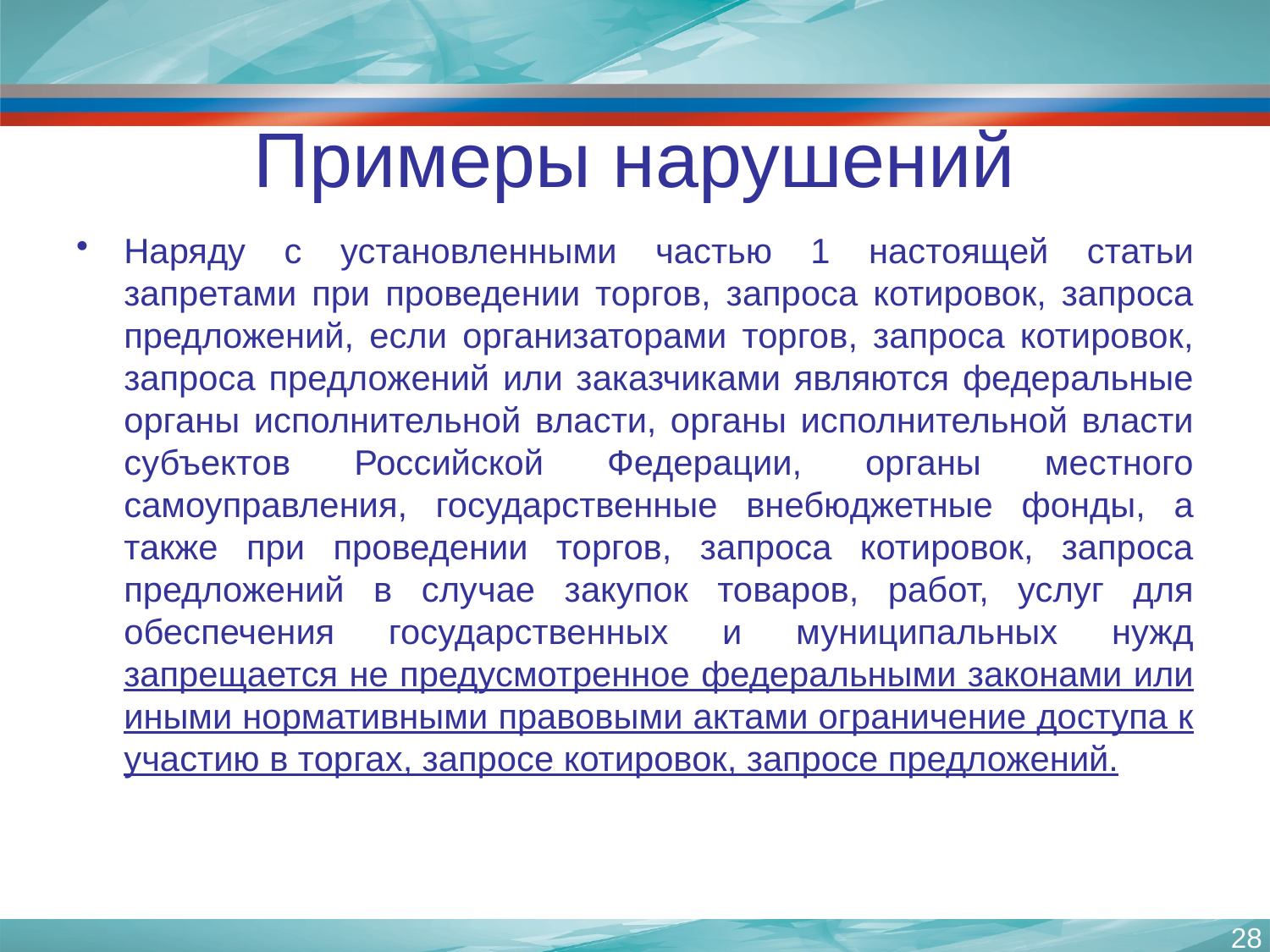

# Примеры нарушений
Наряду с установленными частью 1 настоящей статьи запретами при проведении торгов, запроса котировок, запроса предложений, если организаторами торгов, запроса котировок, запроса предложений или заказчиками являются федеральные органы исполнительной власти, органы исполнительной власти субъектов Российской Федерации, органы местного самоуправления, государственные внебюджетные фонды, а также при проведении торгов, запроса котировок, запроса предложений в случае закупок товаров, работ, услуг для обеспечения государственных и муниципальных нужд запрещается не предусмотренное федеральными законами или иными нормативными правовыми актами ограничение доступа к участию в торгах, запросе котировок, запросе предложений.

28